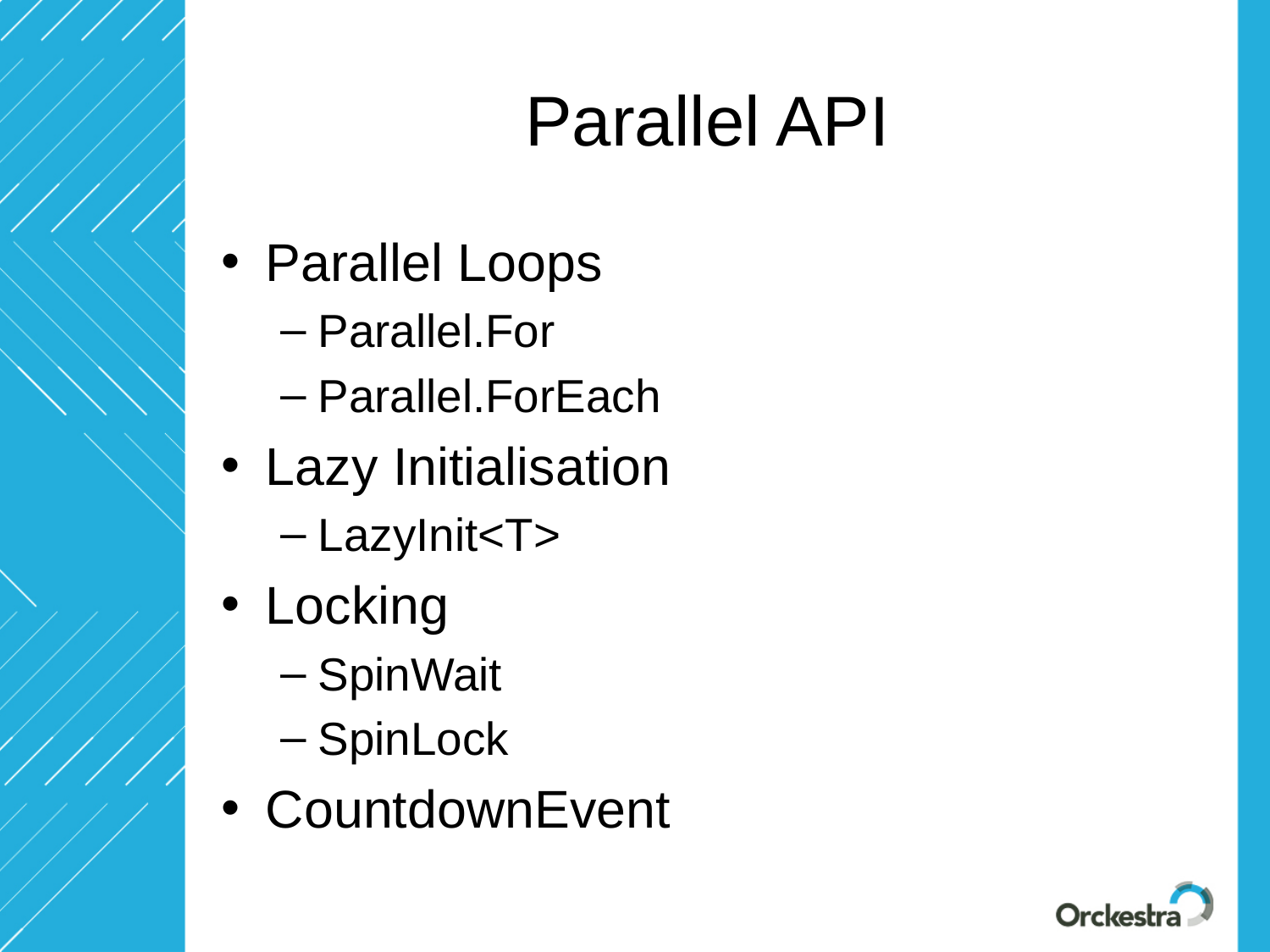

# Parallel API
Parallel Loops
Parallel.For
Parallel.ForEach
Lazy Initialisation
LazyInit<T>
Locking
SpinWait
SpinLock
CountdownEvent